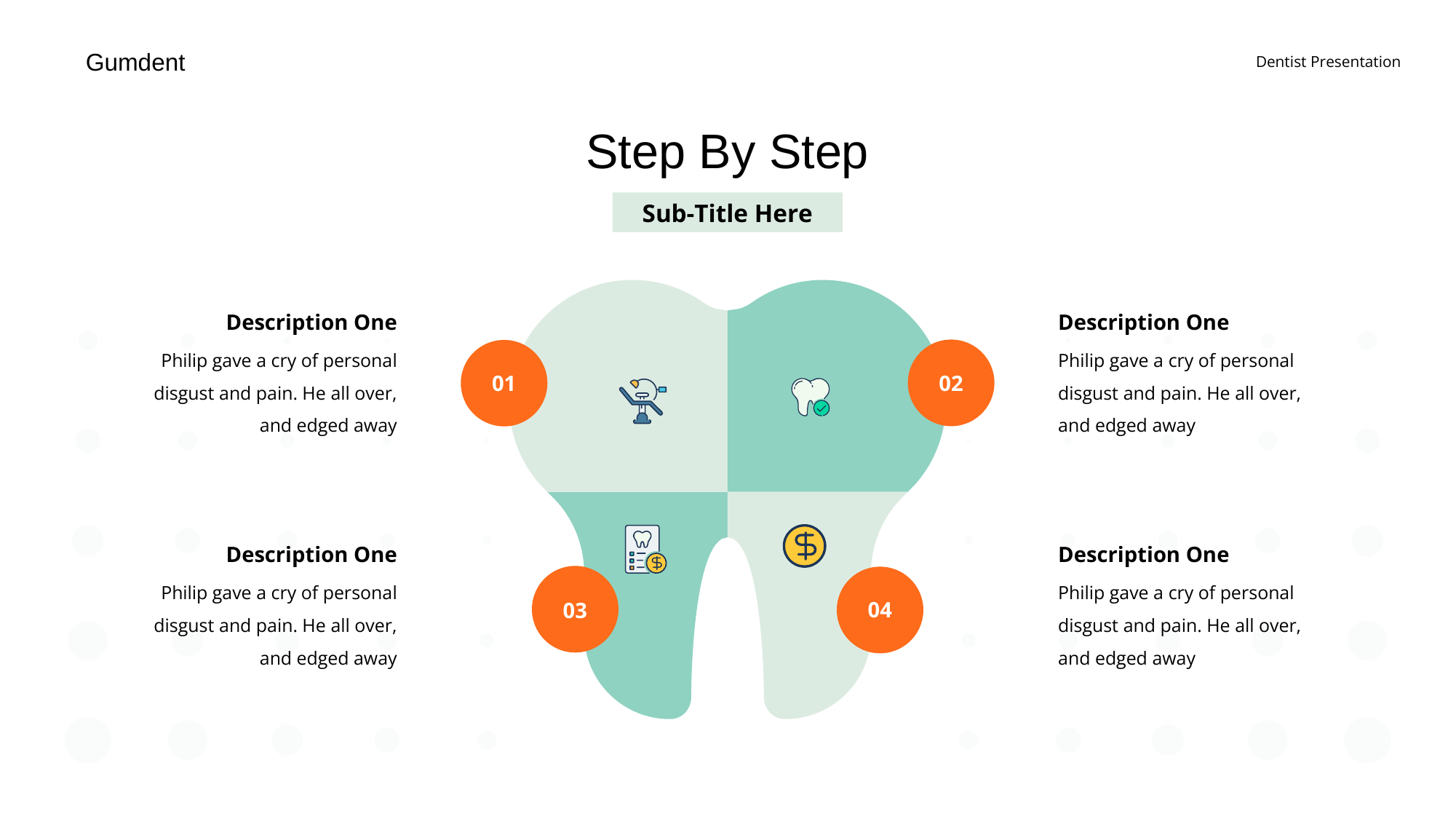

# Step By Step
Sub-Title Here

Description One
Description One
Philip gave a cry of personal disgust and pain. He all over, and edged away
Philip gave a cry of personal disgust and pain. He all over, and edged away

01
02

Description One
Description One

Philip gave a cry of personal disgust and pain. He all over, and edged away
Philip gave a cry of personal disgust and pain. He all over, and edged away

04
03